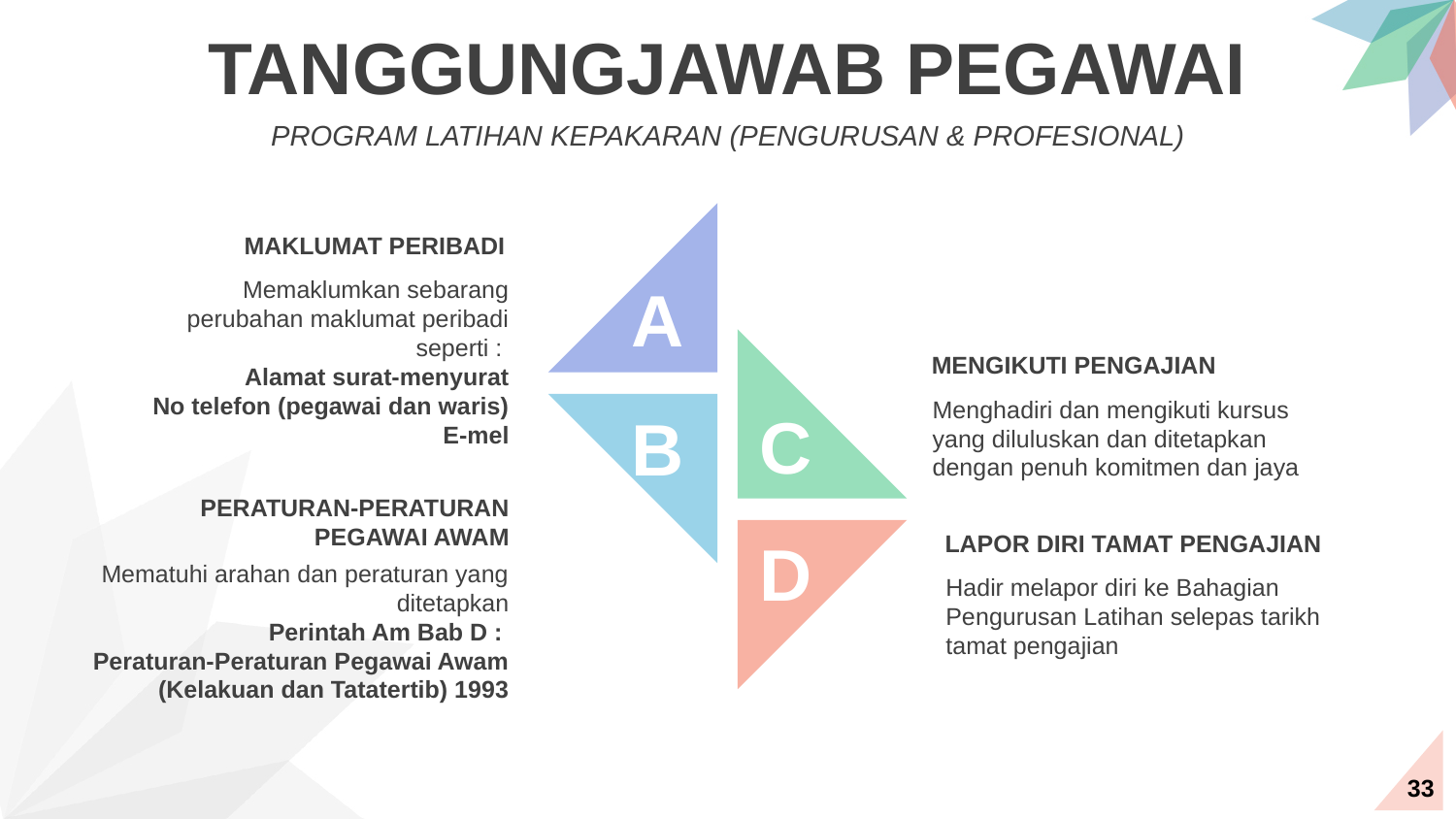

TANGGUNGJAWAB PEGAWAI
PROGRAM LATIHAN KEPAKARAN (PENGURUSAN & PROFESIONAL)

MAKLUMAT PERIBADI
Memaklumkan sebarang perubahan maklumat peribadi seperti :
Alamat surat-menyurat
No telefon (pegawai dan waris)
E-mel
A

MENGIKUTI PENGAJIAN
Menghadiri dan mengikuti kursus yang diluluskan dan ditetapkan dengan penuh komitmen dan jaya
C
B
PERATURAN-PERATURAN PEGAWAI AWAM
Mematuhi arahan dan peraturan yang ditetapkan
Perintah Am Bab D :
Peraturan-Peraturan Pegawai Awam (Kelakuan dan Tatatertib) 1993
D
LAPOR DIRI TAMAT PENGAJIAN
Hadir melapor diri ke Bahagian Pengurusan Latihan selepas tarikh tamat pengajian

33